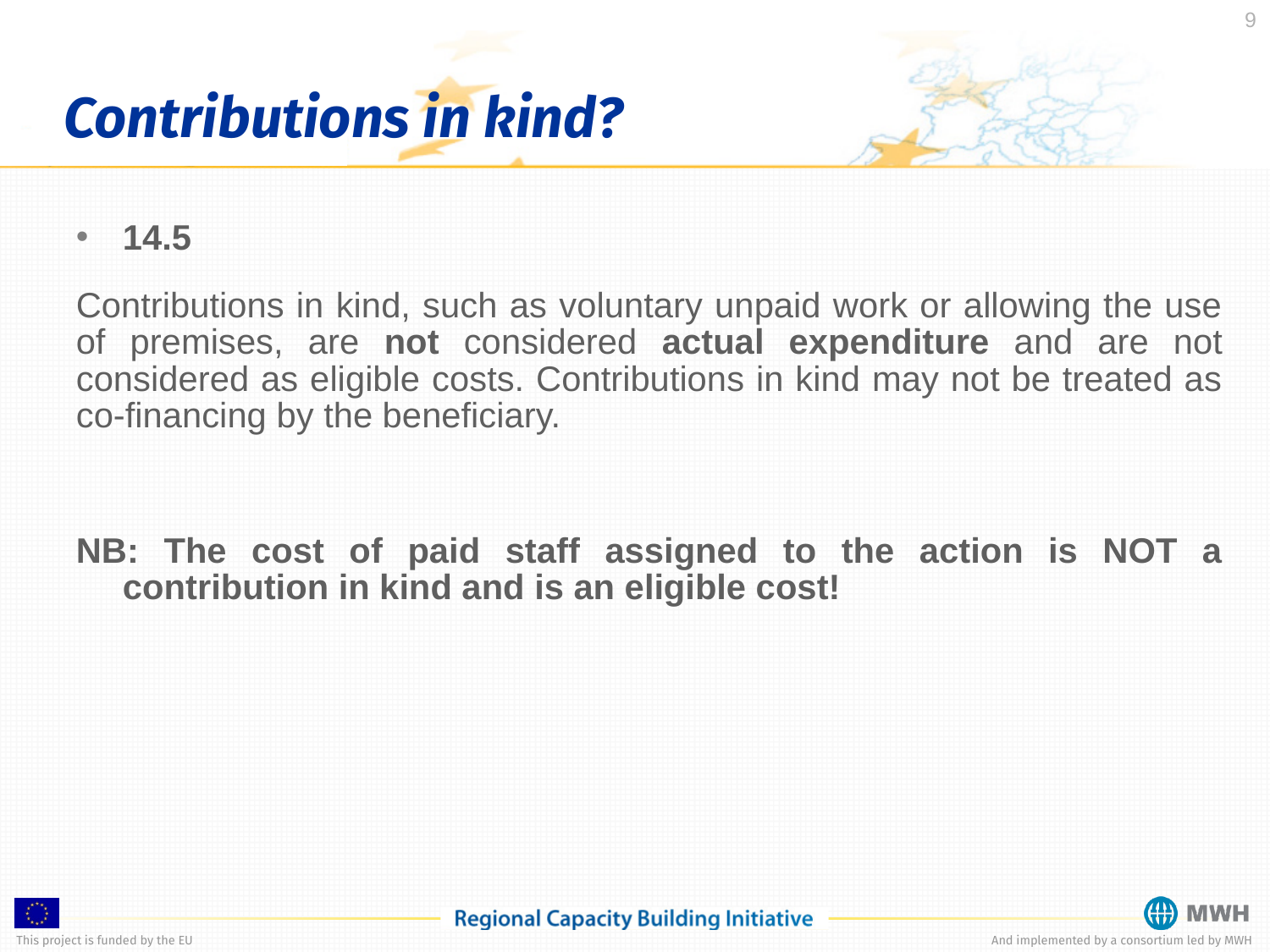

9
Contributions in kind?
14.5
Contributions in kind, such as voluntary unpaid work or allowing the use of premises, are not considered actual expenditure and are not considered as eligible costs. Contributions in kind may not be treated as co-financing by the beneficiary.

NB: The cost of paid staff assigned to the action is NOT a contribution in kind and is an eligible cost!